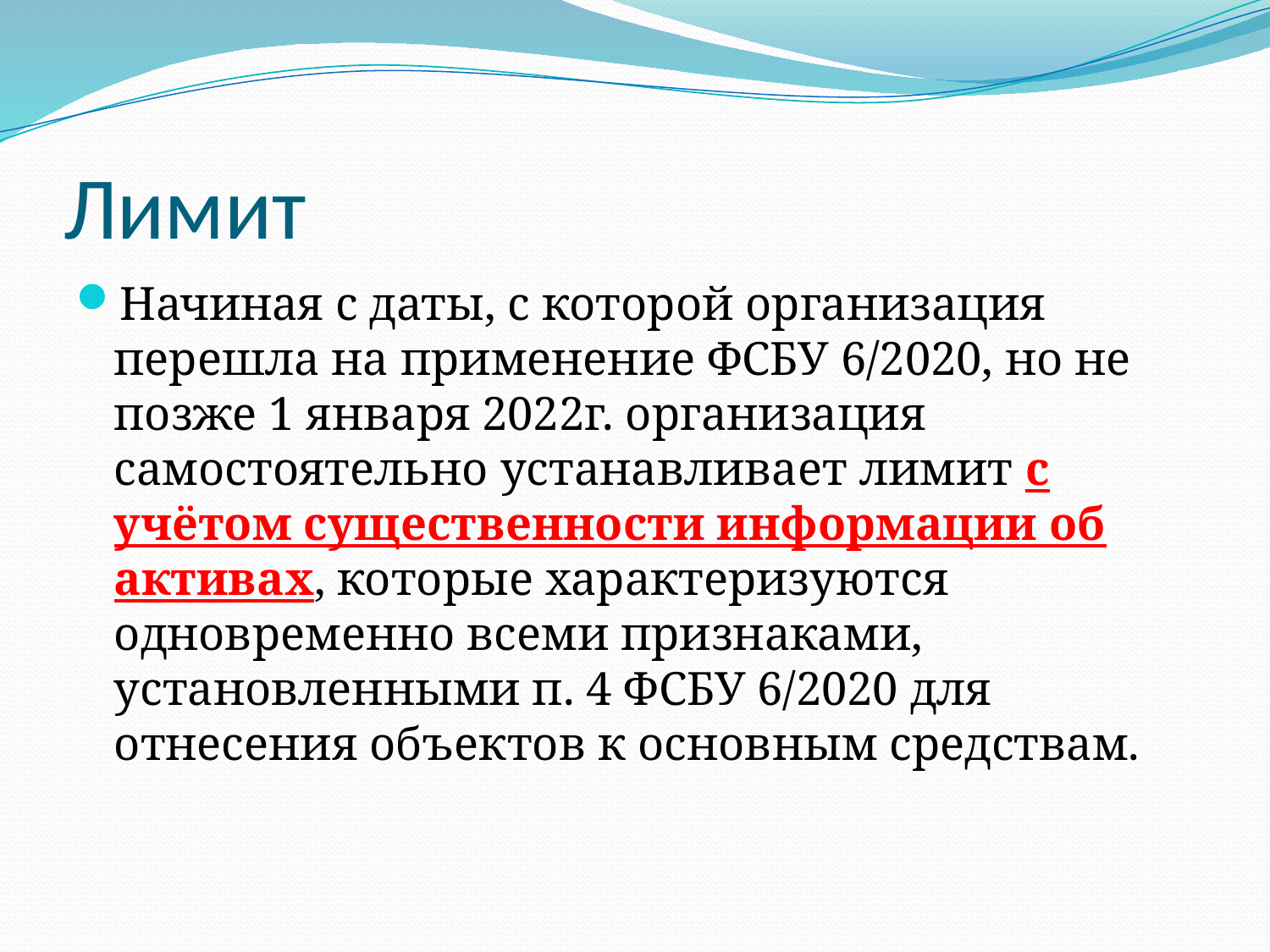

# Лимит
Начиная с даты, с которой организация перешла на применение ФСБУ 6/2020, но не позже 1 января 2022г. организация самостоятельно устанавливает лимит с учётом существенности информации об активах, которые характеризуются одновременно всеми признаками, установленными п. 4 ФСБУ 6/2020 для отнесения объектов к основным средствам.